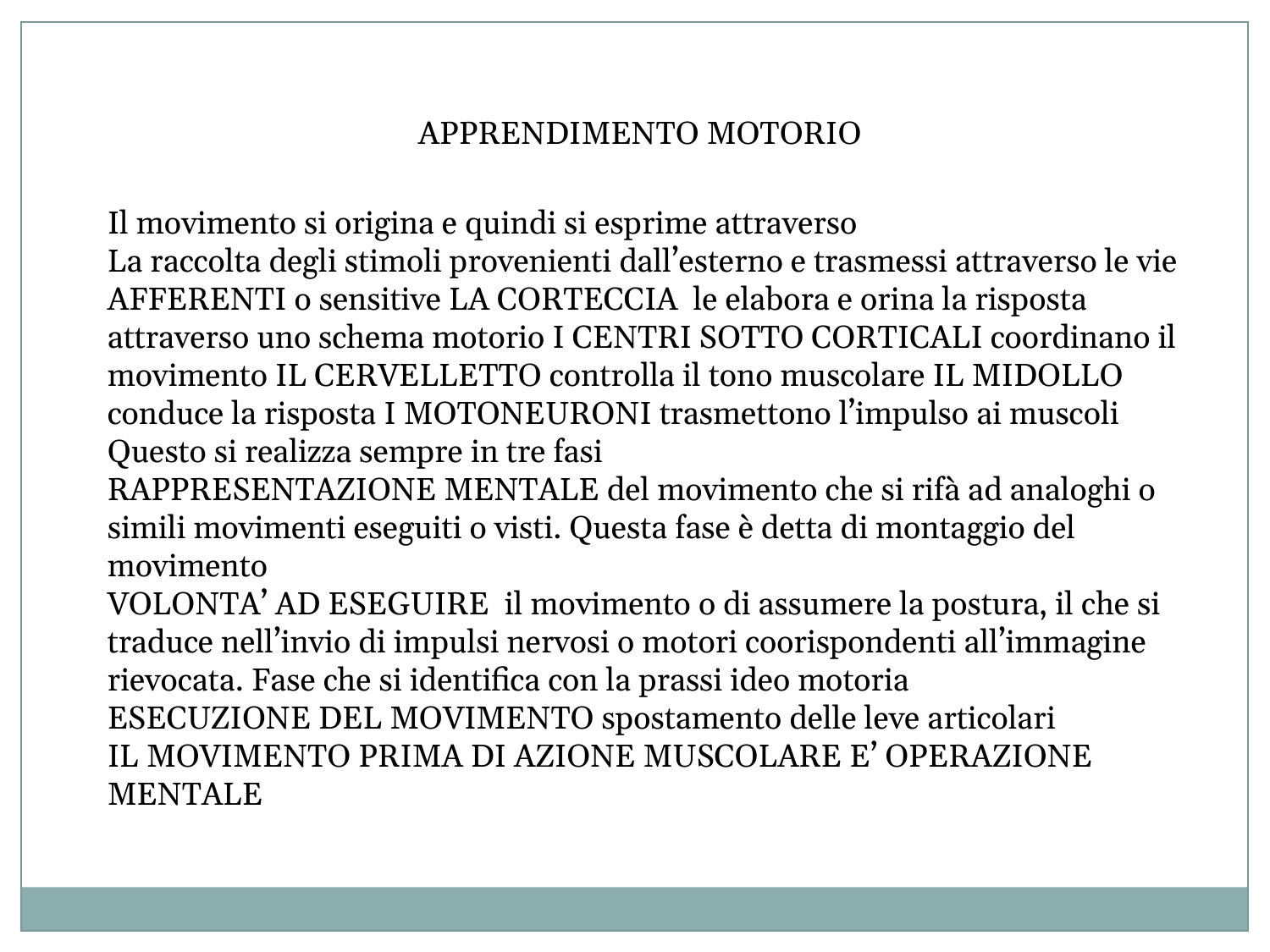

APPRENDIMENTO MOTORIO
Il movimento si origina e quindi si esprime attraverso
La raccolta degli stimoli provenienti dall’esterno e trasmessi attraverso le vie AFFERENTI o sensitive LA CORTECCIA  le elabora e orina la risposta attraverso uno schema motorio I CENTRI SOTTO CORTICALI coordinano il movimento IL CERVELLETTO controlla il tono muscolare IL MIDOLLO conduce la risposta I MOTONEURONI trasmettono l’impulso ai muscoli
Questo si realizza sempre in tre fasi
RAPPRESENTAZIONE MENTALE del movimento che si rifà ad analoghi o simili movimenti eseguiti o visti. Questa fase è detta di montaggio del movimento
VOLONTA’ AD ESEGUIRE  il movimento o di assumere la postura, il che si traduce nell’invio di impulsi nervosi o motori coorispondenti all’immagine rievocata. Fase che si identifica con la prassi ideo motoria
ESECUZIONE DEL MOVIMENTO spostamento delle leve articolari
IL MOVIMENTO PRIMA DI AZIONE MUSCOLARE E’ OPERAZIONE MENTALE